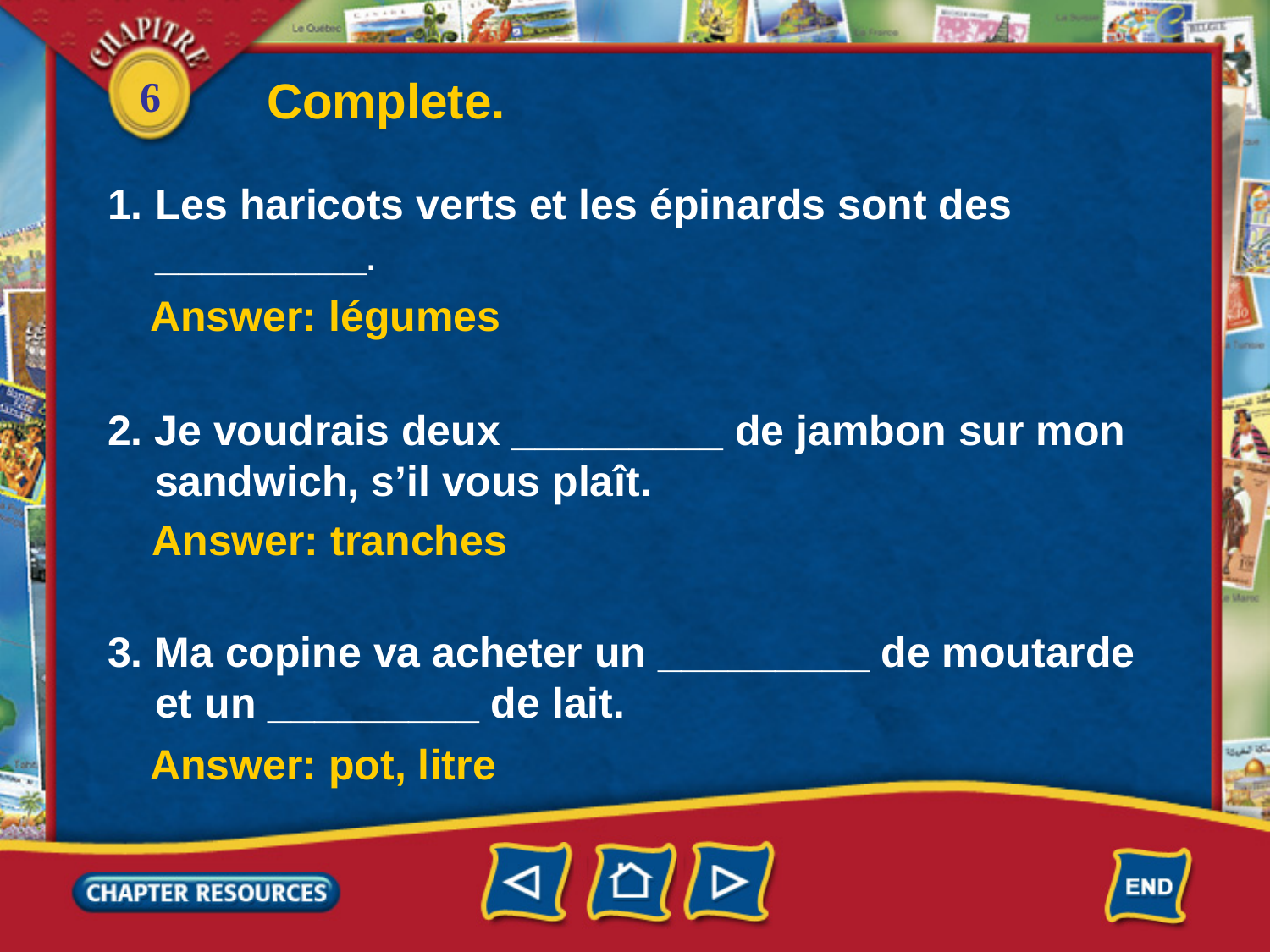

Complete.
Les haricots verts et les épinards sont des  _________.
Answer: légumes
2. Je voudrais deux _________ de jambon sur mon
    sandwich, s’il vous plaît.
Answer: tranches
3. Ma copine va acheter un _________ de moutarde
    et un _________ de lait.
Answer: pot, litre